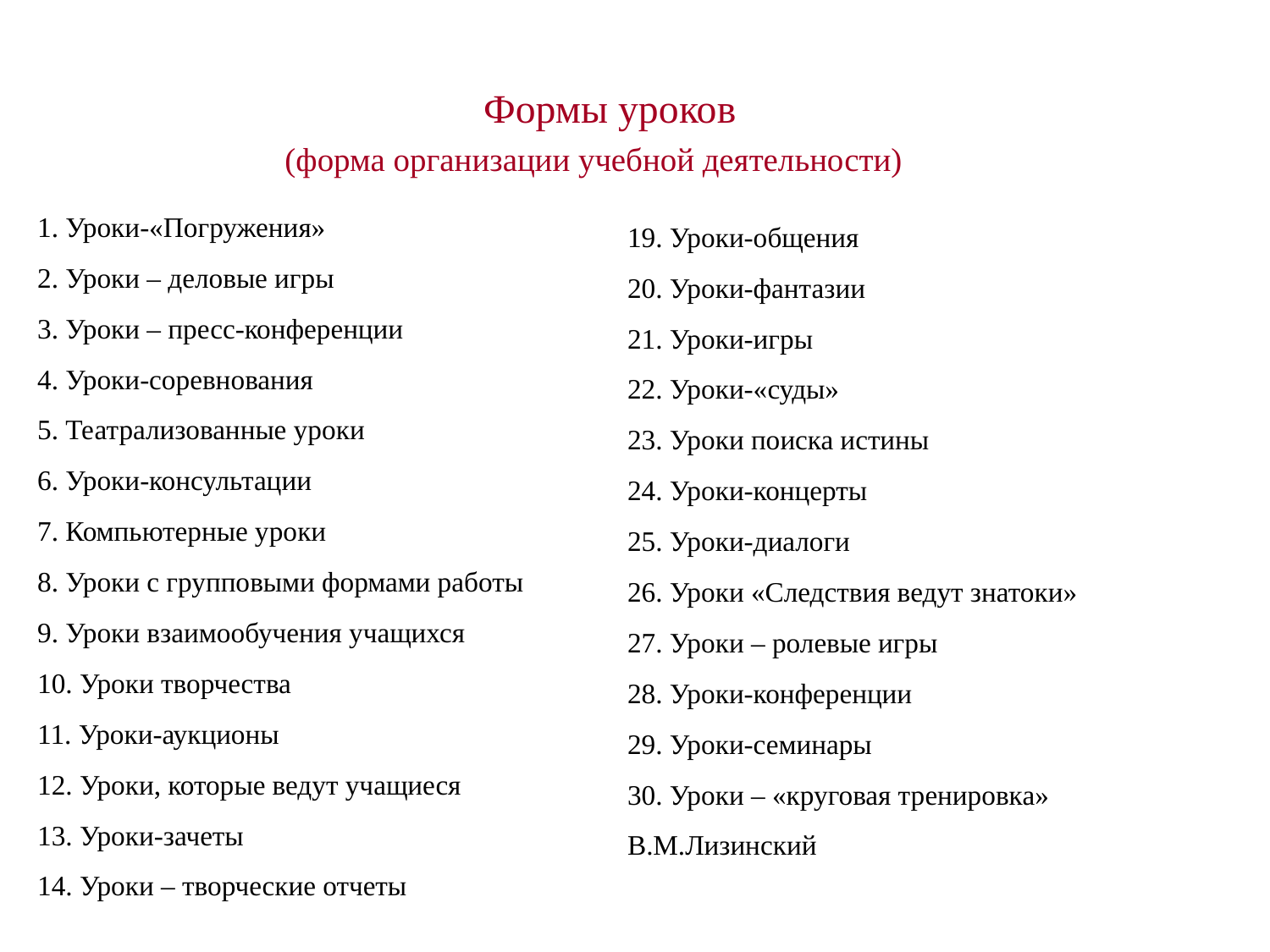

# Формы уроков (форма организации учебной деятельности)
1. Уроки-«Погружения»
2. Уроки – деловые игры
3. Уроки – пресс-конференции
4. Уроки-соревнования
5. Театрализованные уроки
6. Уроки-консультации
7. Компьютерные уроки
8. Уроки с групповыми формами работы
9. Уроки взаимообучения учащихся
10. Уроки творчества
11. Уроки-аукционы
12. Уроки, которые ведут учащиеся
13. Уроки-зачеты
14. Уроки – творческие отчеты
19. Уроки-общения
20. Уроки-фантазии
21. Уроки-игры
22. Уроки-«суды»
23. Уроки поиска истины
24. Уроки-концерты
25. Уроки-диалоги
26. Уроки «Следствия ведут знатоки»
27. Уроки – ролевые игры
28. Уроки-конференции
29. Уроки-семинары
30. Уроки – «круговая тренировка»
В.М.Лизинский